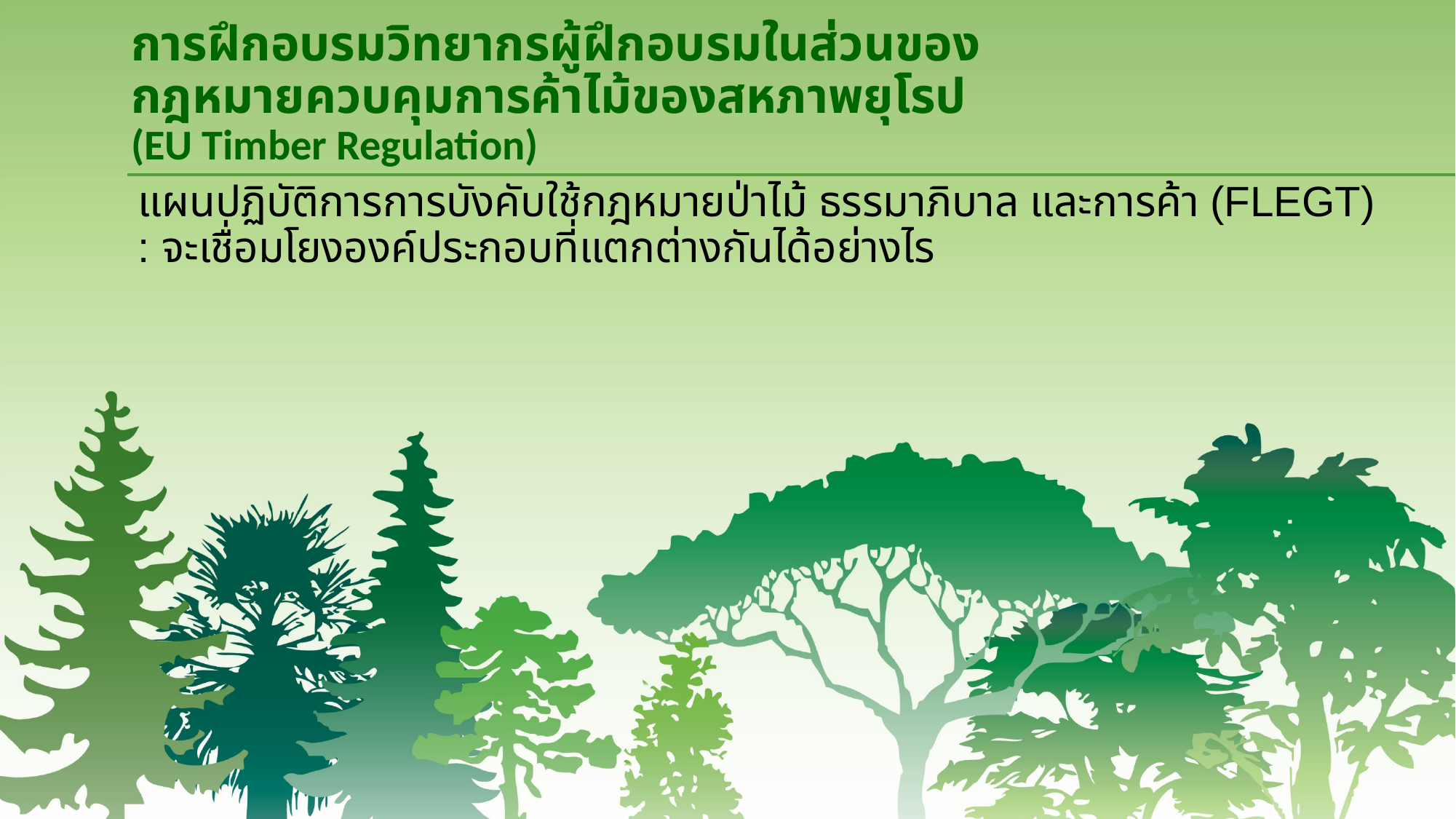

# การฝึกอบรมวิทยากรผู้ฝึกอบรมในส่วนของ กฎหมายควบคุมการค้าไม้ของสหภาพยุโรป (EU Timber Regulation)
แผนปฏิบัติการการบังคับใช้กฎหมายป่าไม้ ธรรมาภิบาล และการค้า (FLEGT) : จะเชื่อมโยงองค์ประกอบที่แตกต่างกันได้อย่างไร
2